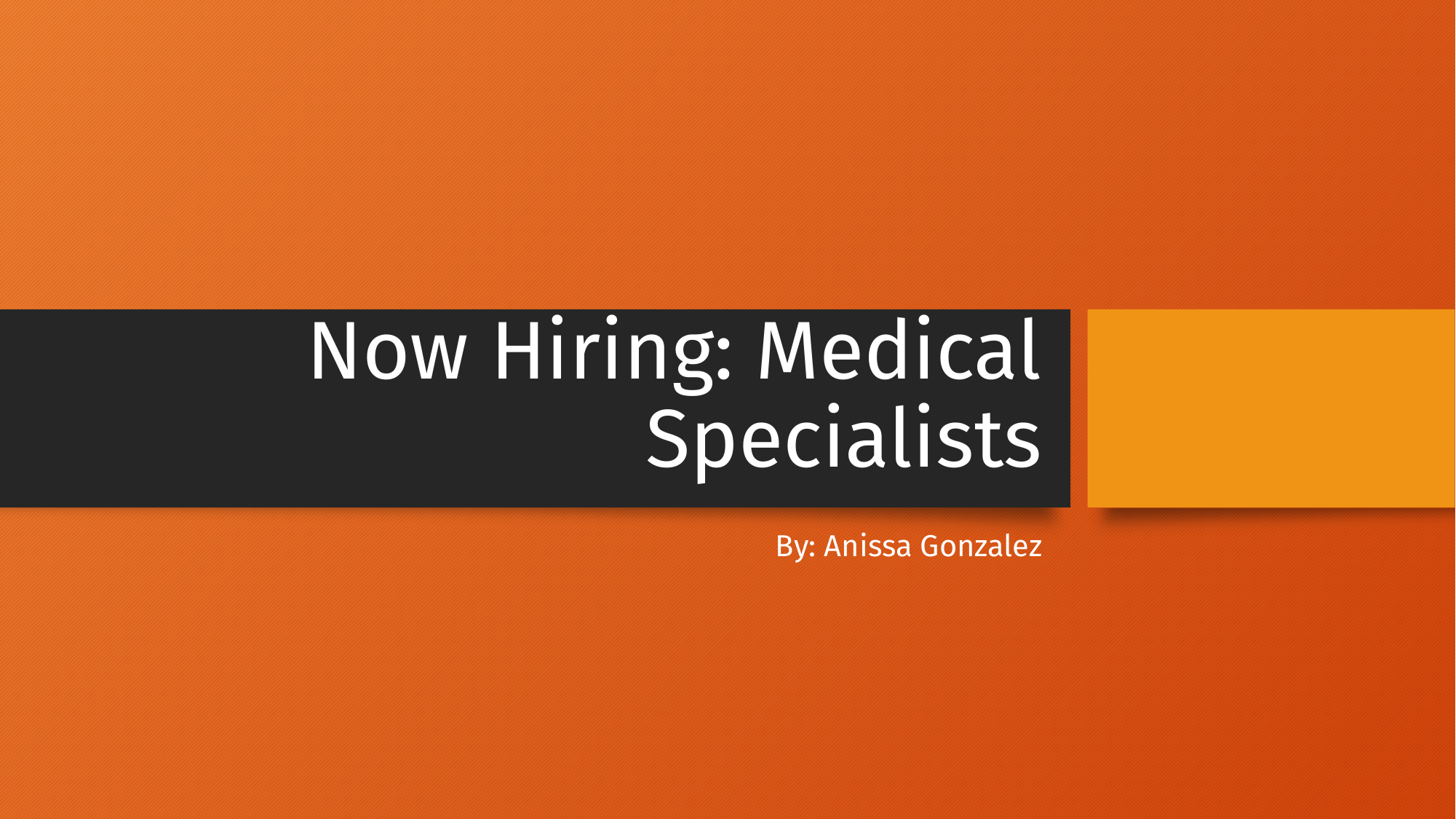

# Now Hiring: Medical Specialists
By: Anissa Gonzalez